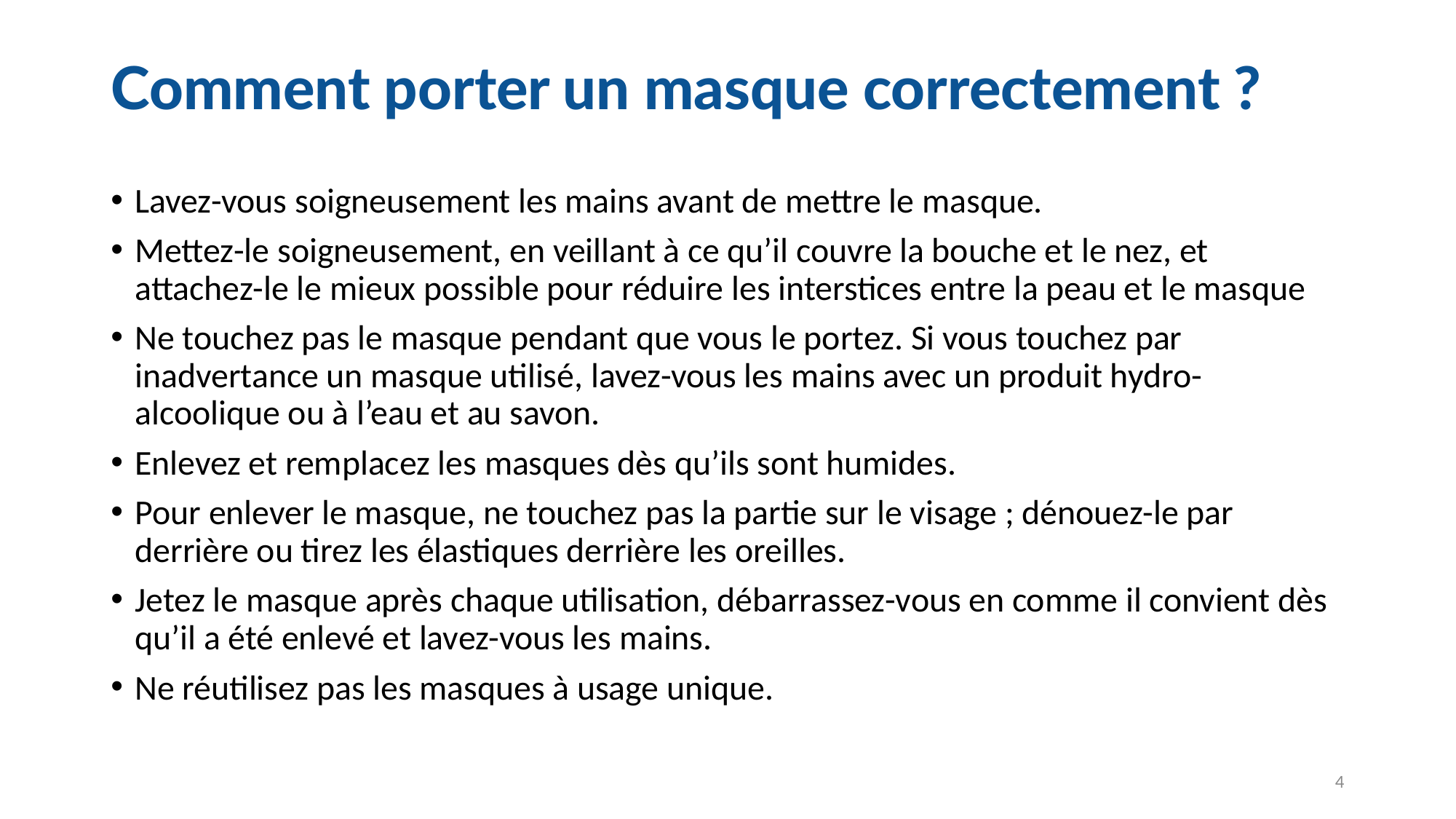

# Comment porter un masque correctement ?
Lavez-vous soigneusement les mains avant de mettre le masque.
Mettez-le soigneusement, en veillant à ce qu’il couvre la bouche et le nez, et attachez-le le mieux possible pour réduire les interstices entre la peau et le masque
Ne touchez pas le masque pendant que vous le portez. Si vous touchez par inadvertance un masque utilisé, lavez-vous les mains avec un produit hydro-alcoolique ou à l’eau et au savon.
Enlevez et remplacez les masques dès qu’ils sont humides.
Pour enlever le masque, ne touchez pas la partie sur le visage ; dénouez-le par derrière ou tirez les élastiques derrière les oreilles.
Jetez le masque après chaque utilisation, débarrassez-vous en comme il convient dès qu’il a été enlevé et lavez-vous les mains.
Ne réutilisez pas les masques à usage unique.
4